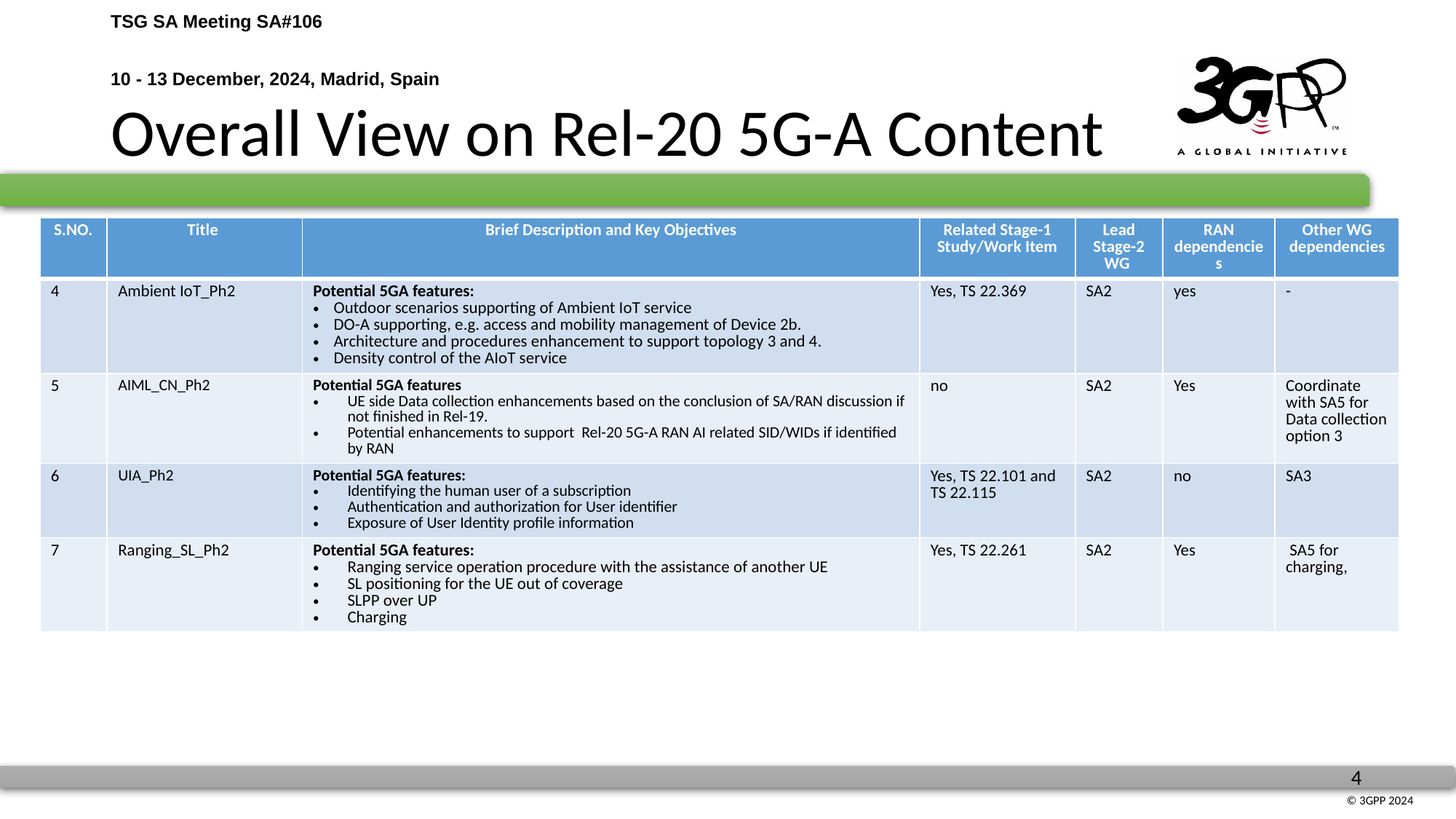

# Overall View on Rel-20 5G-A Content
| S.NO. | Title | Brief Description and Key Objectives | Related Stage-1 Study/Work Item | Lead Stage-2 WG | RAN dependencies | Other WG dependencies |
| --- | --- | --- | --- | --- | --- | --- |
| 4 | Ambient IoT\_Ph2 | Potential 5GA features: Outdoor scenarios supporting of Ambient IoT service DO-A supporting, e.g. access and mobility management of Device 2b. Architecture and procedures enhancement to support topology 3 and 4. Density control of the AIoT service | Yes, TS 22.369 | SA2 | yes | - |
| 5 | AIML\_CN\_Ph2 | Potential 5GA features UE side Data collection enhancements based on the conclusion of SA/RAN discussion if not finished in Rel-19. Potential enhancements to support Rel-20 5G-A RAN AI related SID/WIDs if identified by RAN | no | SA2 | Yes | Coordinate with SA5 for Data collection option 3 |
| 6 | UIA\_Ph2 | Potential 5GA features: Identifying the human user of a subscription Authentication and authorization for User identifier Exposure of User Identity profile information | Yes, TS 22.101 and TS 22.115 | SA2 | no | SA3 |
| 7 | Ranging\_SL\_Ph2 | Potential 5GA features: Ranging service operation procedure with the assistance of another UE SL positioning for the UE out of coverage SLPP over UP Charging | Yes, TS 22.261 | SA2 | Yes | SA5 for charging, |